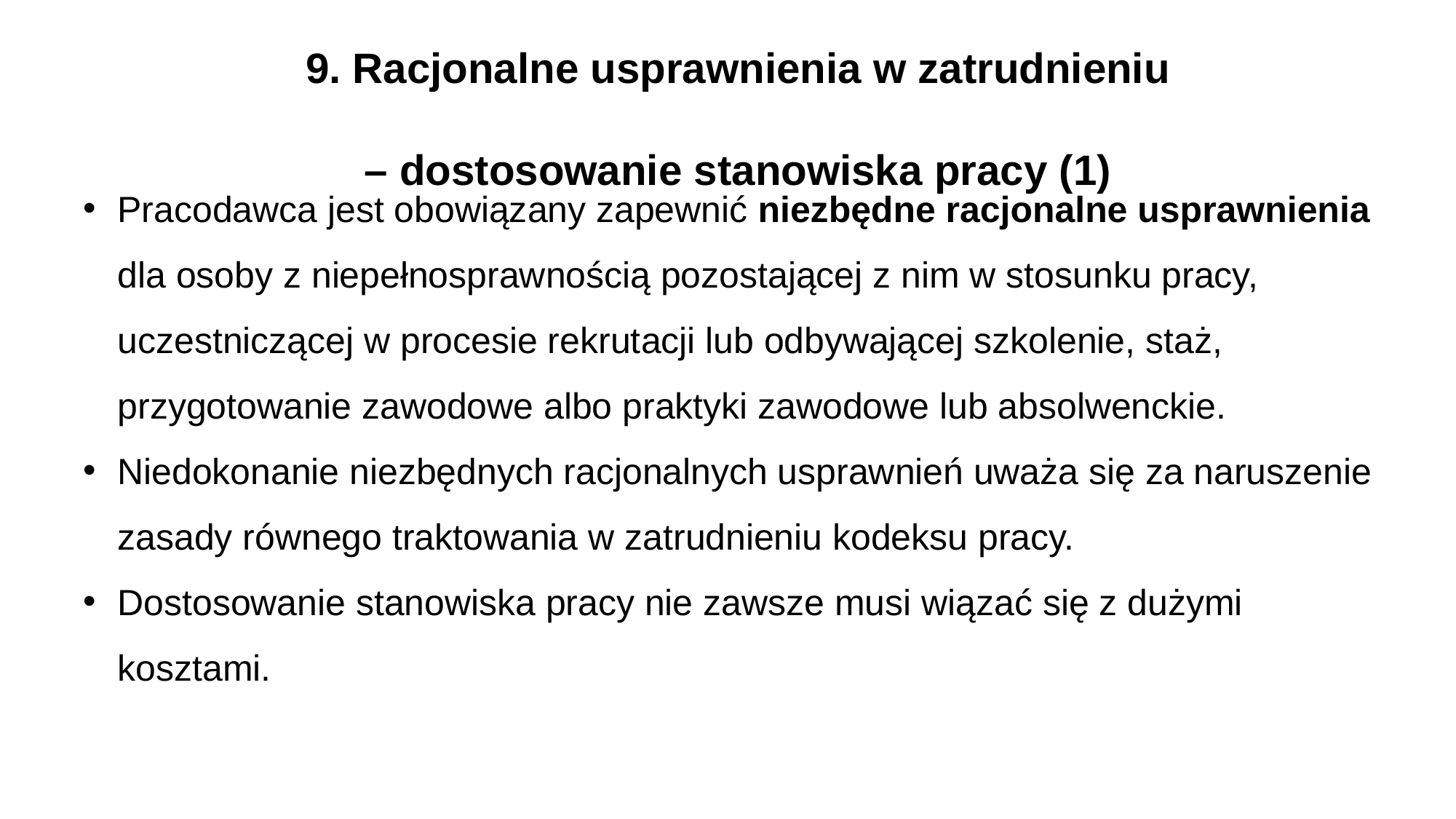

9. Racjonalne usprawnienia w zatrudnieniu
– dostosowanie stanowiska pracy (1)
Pracodawca jest obowiązany zapewnić niezbędne racjonalne usprawnienia dla osoby z niepełnosprawnością pozostającej z nim w stosunku pracy, uczestniczącej w procesie rekrutacji lub odbywającej szkolenie, staż, przygotowanie zawodowe albo praktyki zawodowe lub absolwenckie.
Niedokonanie niezbędnych racjonalnych usprawnień uważa się za naruszenie zasady równego traktowania w zatrudnieniu kodeksu pracy.
Dostosowanie stanowiska pracy nie zawsze musi wiązać się z dużymi kosztami.